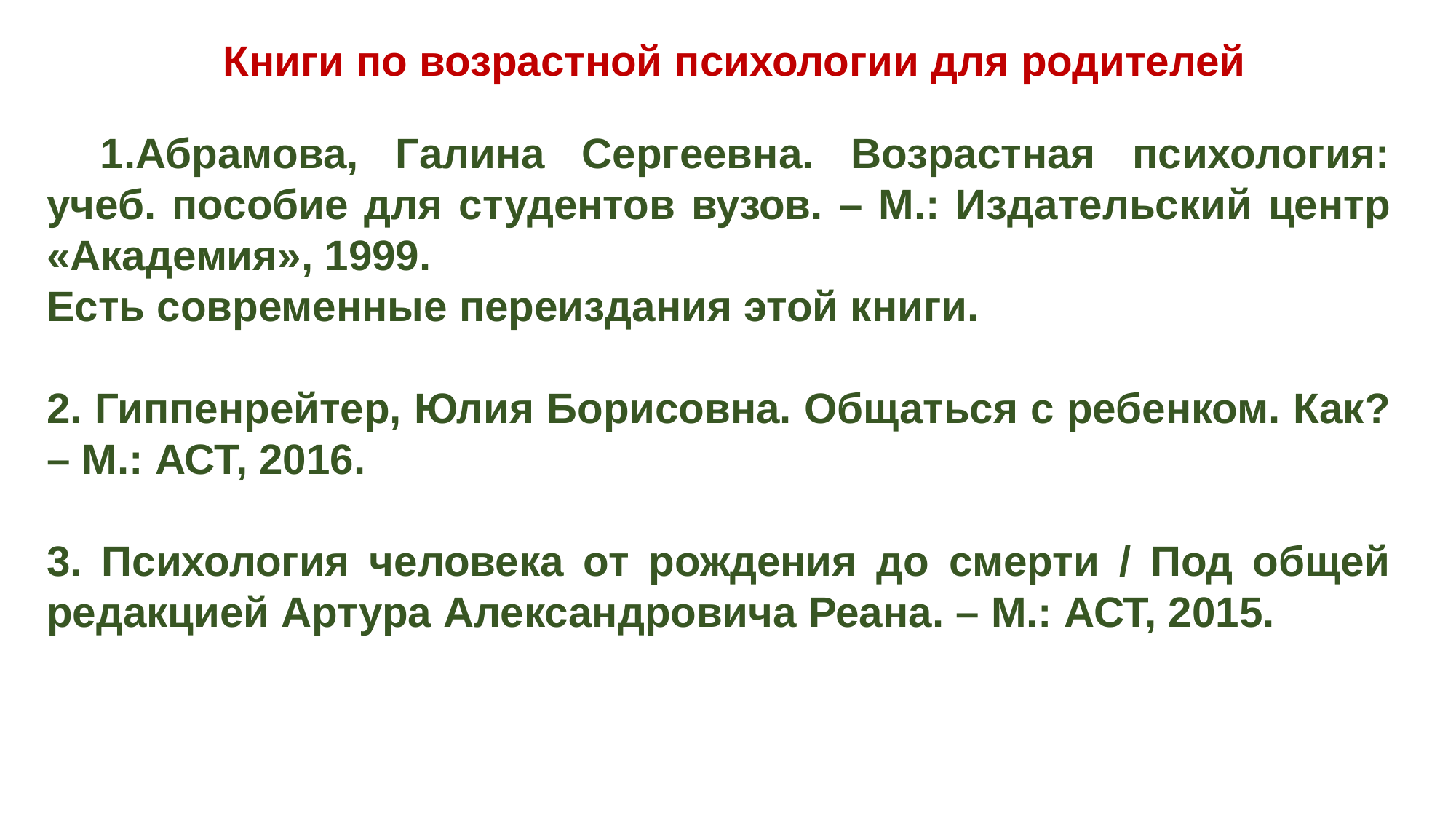

# Книги по возрастной психологии для родителей
Абрамова, Галина Сергеевна. Возрастная психология: учеб. пособие для студентов вузов. – М.: Издательский центр «Академия», 1999.
Есть современные переиздания этой книги.

2. Гиппенрейтер, Юлия Борисовна. Общаться с ребенком. Как? – М.: АСТ, 2016.

3. Психология человека от рождения до смерти / Под общей редакцией Артура Александровича Реана. – М.: АСТ, 2015.